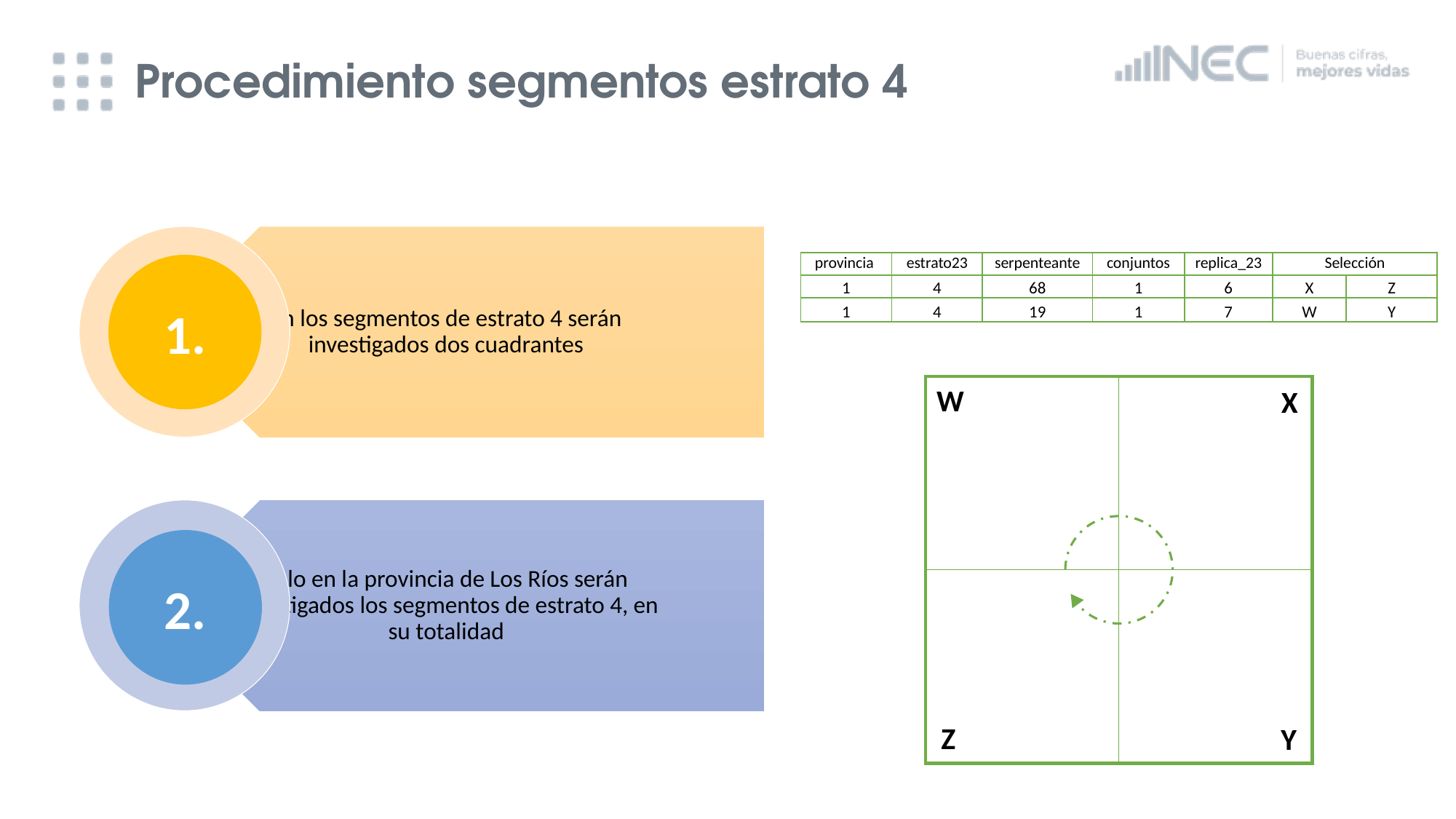

Procedimiento segmentos estrato 4
En los segmentos de estrato 4 serán investigados dos cuadrantes
Solo en la provincia de Los Ríos serán investigados los segmentos de estrato 4, en su totalidad
| provincia | estrato23 | serpenteante | conjuntos | replica\_23 | Selección |  |
| --- | --- | --- | --- | --- | --- | --- |
| 1 | 4 | 68 | 1 | 6 | X | Z |
| 1 | 4 | 19 | 1 | 7 | W | Y |
1.
W

X

Z
Y
2.